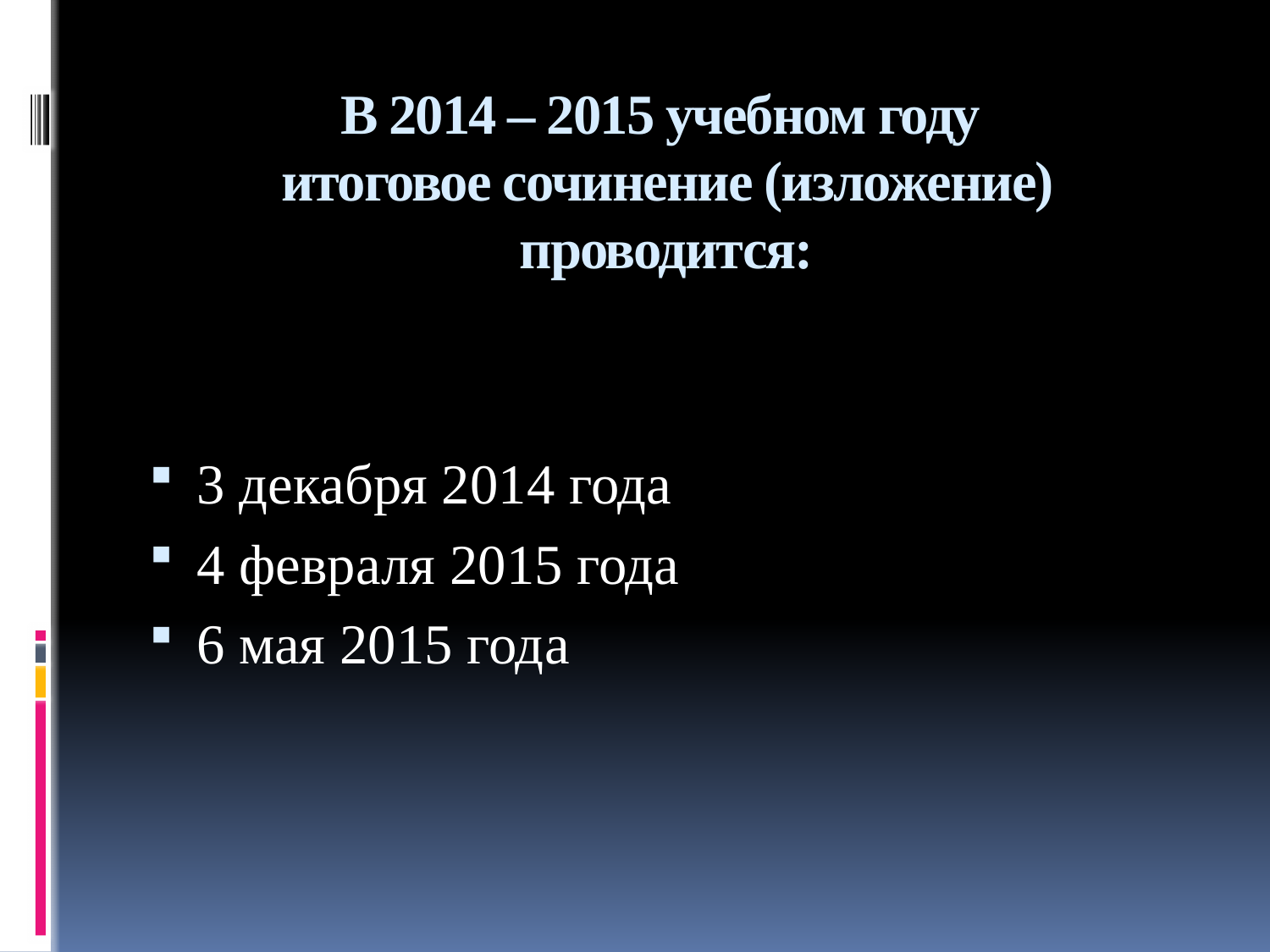

# В 2014 – 2015 учебном году итоговое сочинение (изложение) проводится:

3 декабря 2014 года
4 февраля 2015 года
6 мая 2015 года